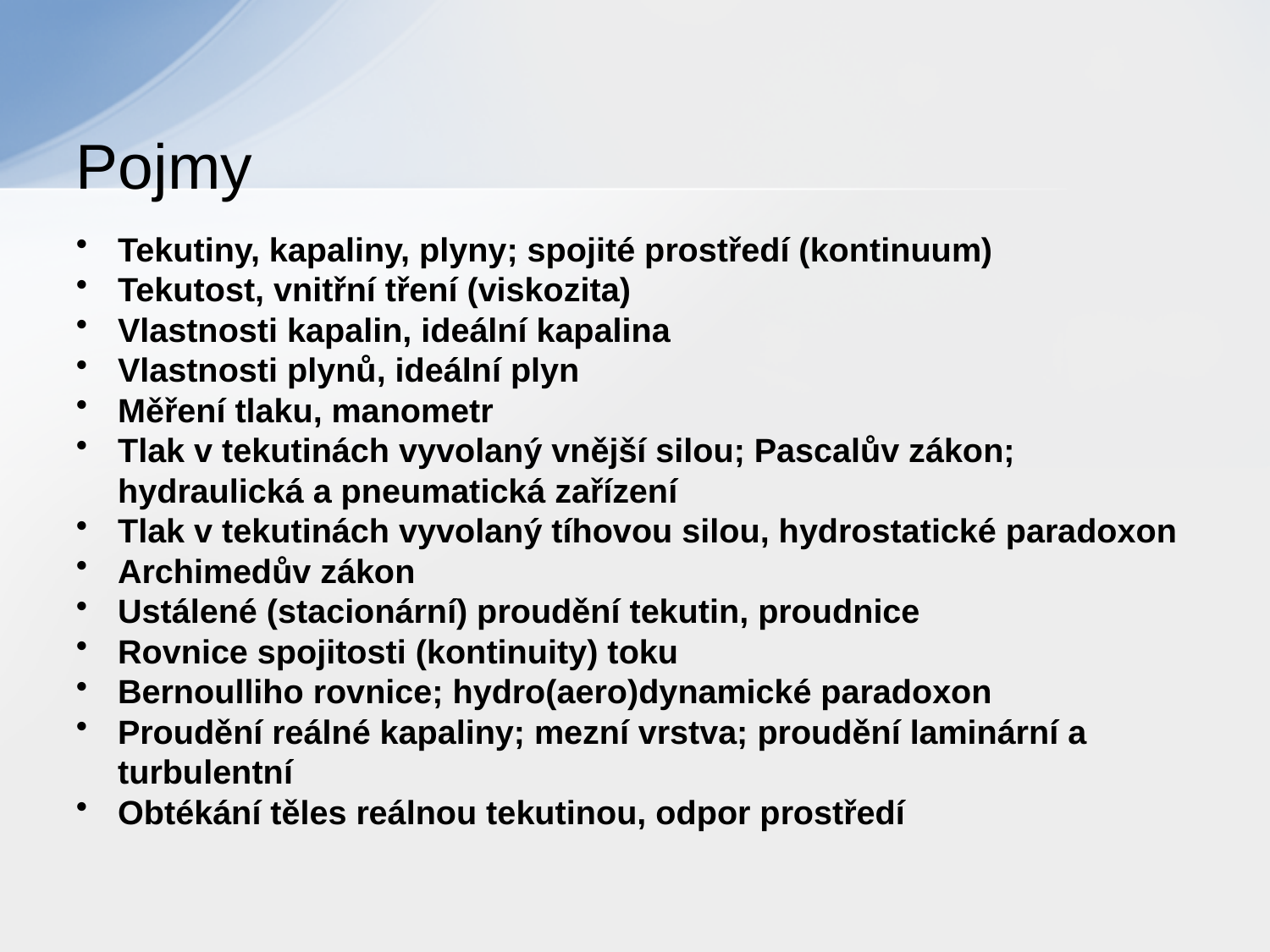

# Pojmy
Tekutiny, kapaliny, plyny; spojité prostředí (kontinuum)
Tekutost, vnitřní tření (viskozita)
Vlastnosti kapalin, ideální kapalina
Vlastnosti plynů, ideální plyn
Měření tlaku, manometr
Tlak v tekutinách vyvolaný vnější silou; Pascalův zákon; hydraulická a pneumatická zařízení
Tlak v tekutinách vyvolaný tíhovou silou, hydrostatické paradoxon
Archimedův zákon
Ustálené (stacionární) proudění tekutin, proudnice
Rovnice spojitosti (kontinuity) toku
Bernoulliho rovnice; hydro(aero)dynamické paradoxon
Proudění reálné kapaliny; mezní vrstva; proudění laminární a turbulentní
Obtékání těles reálnou tekutinou, odpor prostředí